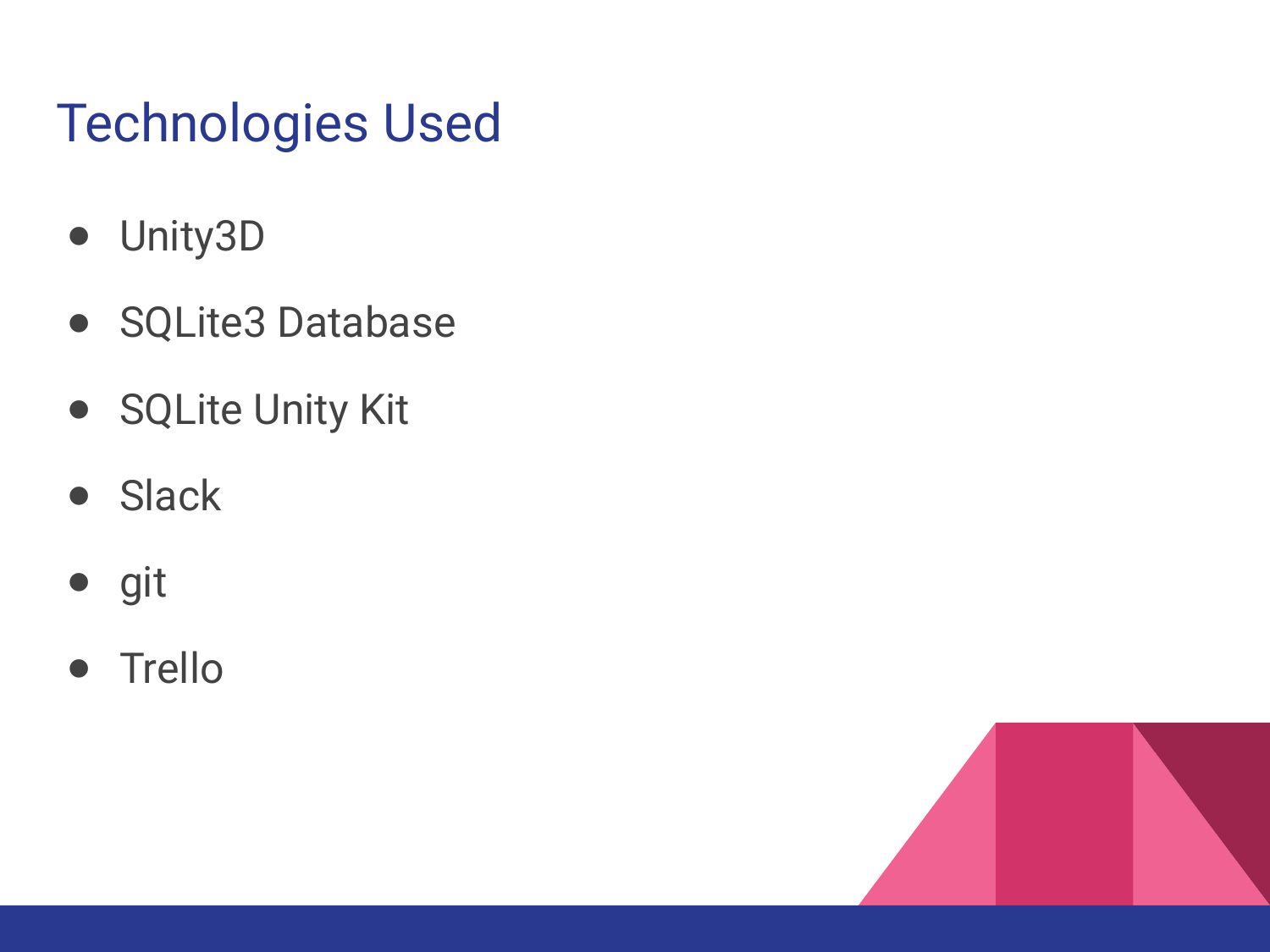

# Technologies Used
Unity3D
SQLite3 Database
SQLite Unity Kit
Slack
git
Trello